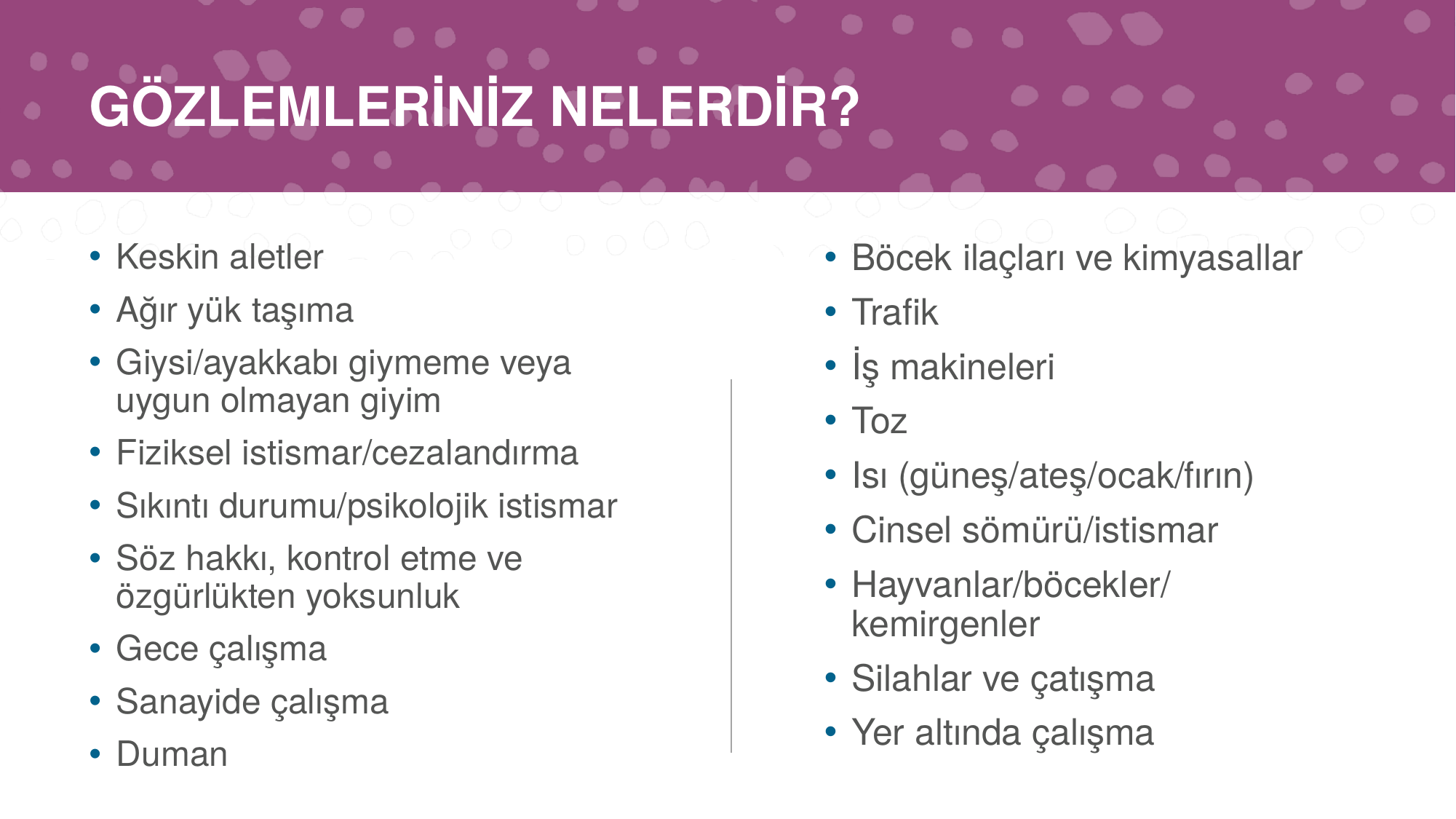

# GÖZLEMLERİNİZ NELERDİR?
Keskin aletler
Ağır yük taşıma
Giysi/ayakkabı giymeme veya uygun olmayan giyim
Fiziksel istismar/cezalandırma
Sıkıntı durumu/psikolojik istismar
Söz hakkı, kontrol etme ve özgürlükten yoksunluk
Gece çalışma
Sanayide çalışma
Duman
Böcek ilaçları ve kimyasallar
Trafik
İş makineleri
Toz
Isı (güneş/ateş/ocak/fırın)
Cinsel sömürü/istismar
Hayvanlar/böcekler/kemirgenler
Silahlar ve çatışma
Yer altında çalışma